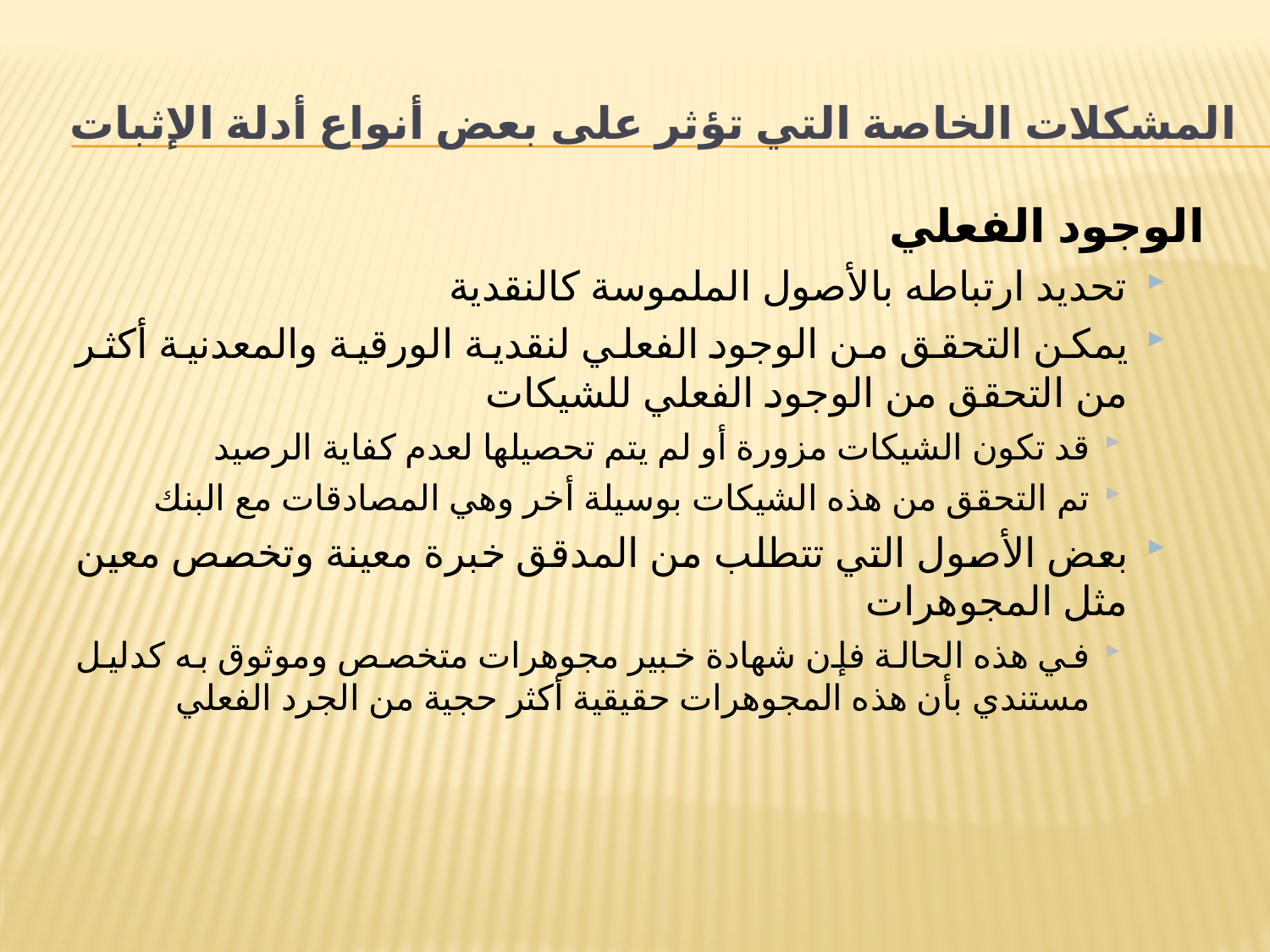

# المشكلات الخاصة التي تؤثر على بعض أنواع أدلة الإثبات
الوجود الفعلي
تحديد ارتباطه بالأصول الملموسة كالنقدية
يمكن التحقق من الوجود الفعلي لنقدية الورقية والمعدنية أكثر من التحقق من الوجود الفعلي للشيكات
قد تكون الشيكات مزورة أو لم يتم تحصيلها لعدم كفاية الرصيد
تم التحقق من هذه الشيكات بوسيلة أخر وهي المصادقات مع البنك
بعض الأصول التي تتطلب من المدقق خبرة معينة وتخصص معين مثل المجوهرات
في هذه الحالة فإن شهادة خبير مجوهرات متخصص وموثوق به كدليل مستندي بأن هذه المجوهرات حقيقية أكثر حجية من الجرد الفعلي